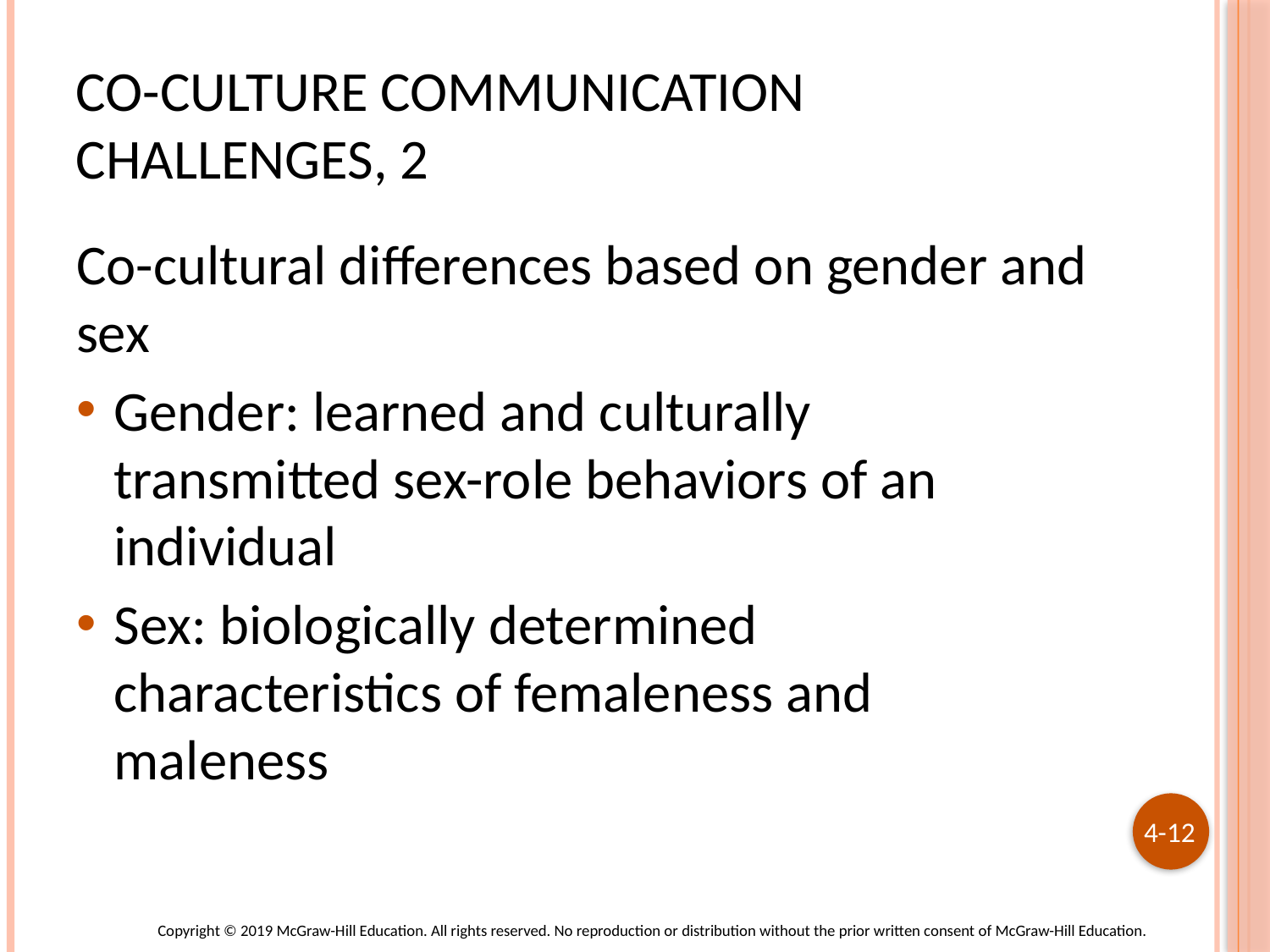

# Co-culture Communication Challenges, 2
Co-cultural differences based on gender and sex
Gender: learned and culturally transmitted sex-role behaviors of an individual
Sex: biologically determined characteristics of femaleness and maleness